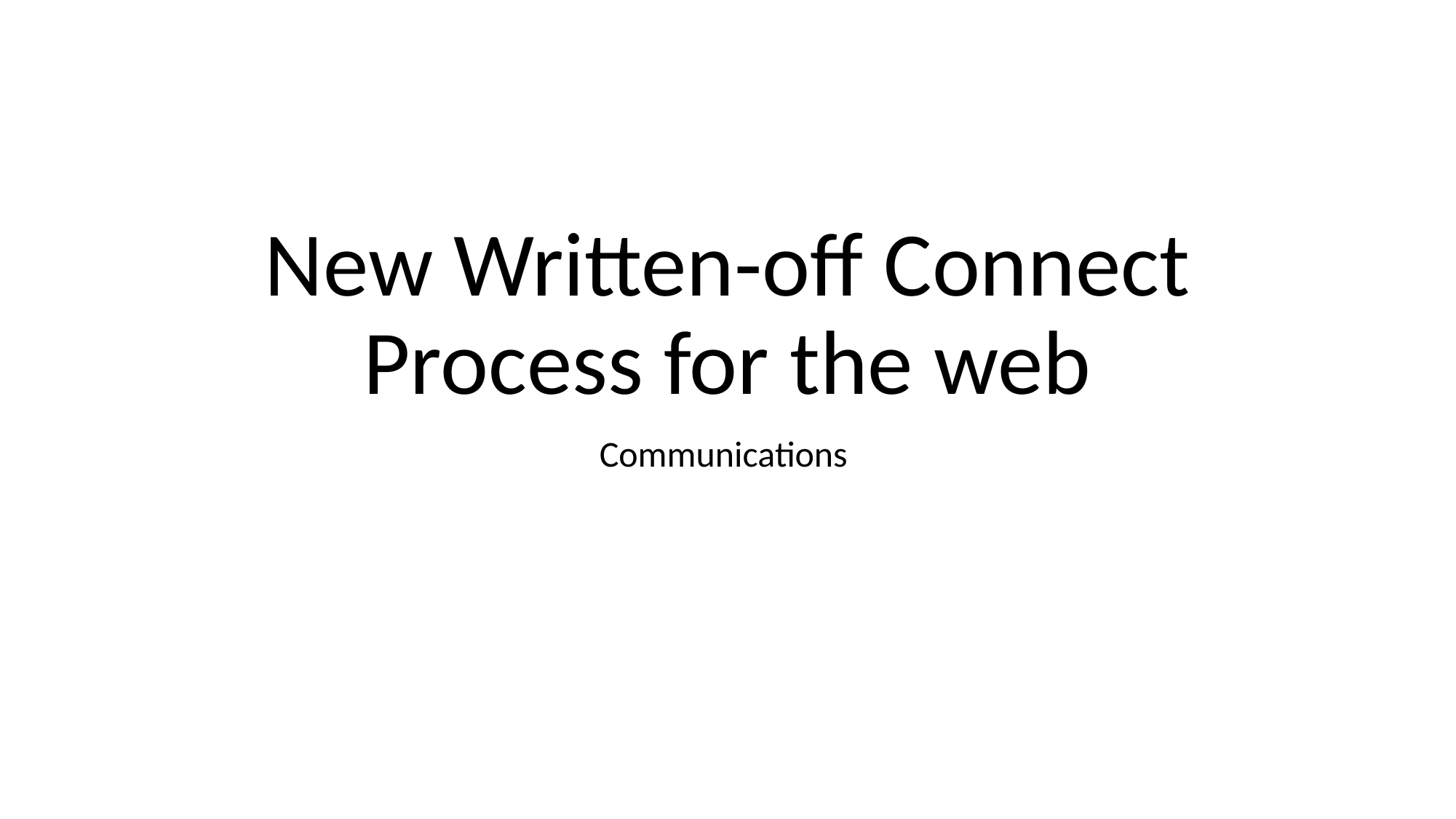

# New Written-off Connect Process for the web
Communications